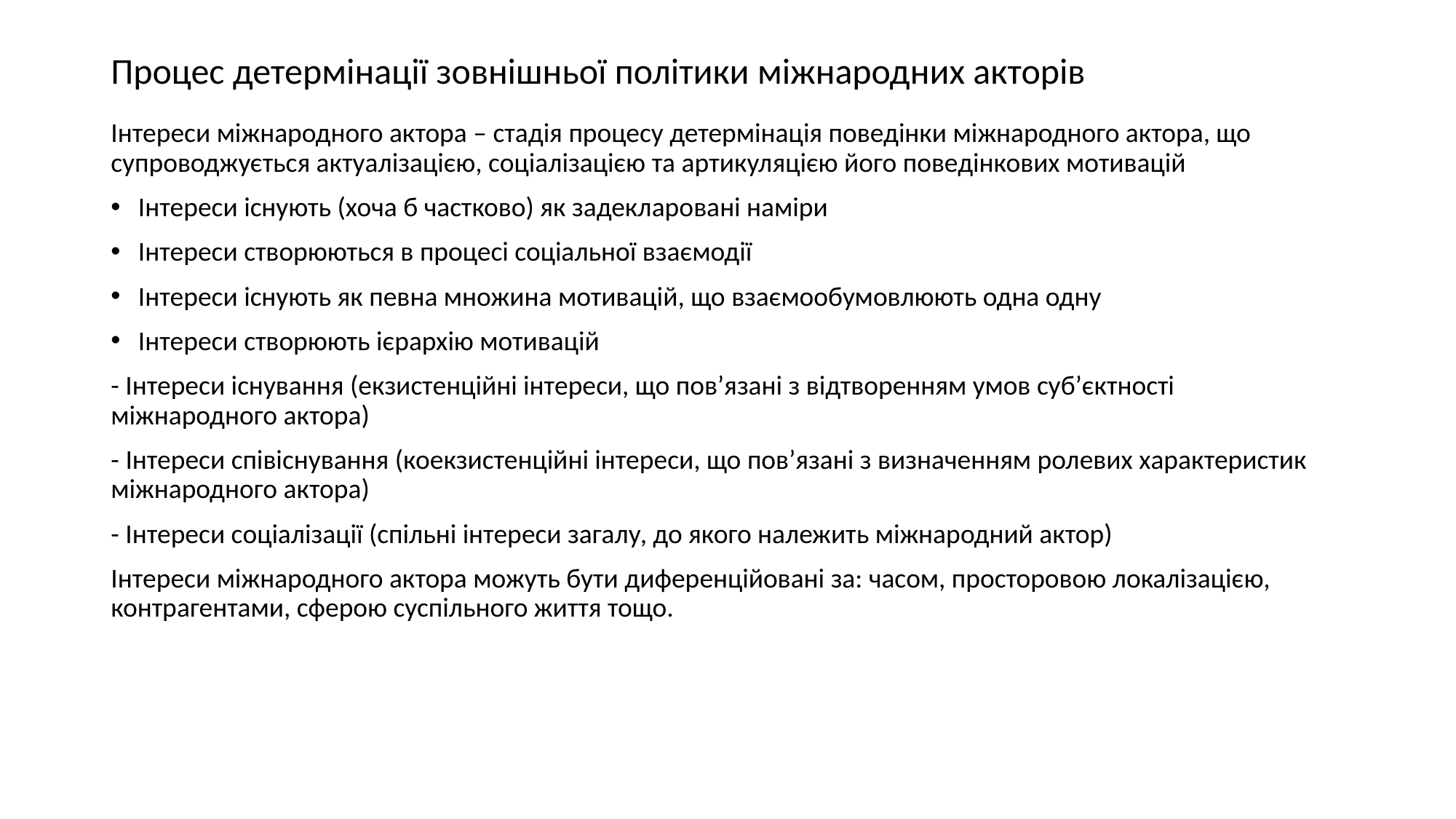

# Процес детермінації зовнішньої політики міжнародних акторів
Інтереси міжнародного актора – стадія процесу детермінація поведінки міжнародного актора, що супроводжується актуалізацією, соціалізацією та артикуляцією його поведінкових мотивацій
Інтереси існують (хоча б частково) як задекларовані наміри
Інтереси створюються в процесі соціальної взаємодії
Інтереси існують як певна множина мотивацій, що взаємообумовлюють одна одну
Інтереси створюють ієрархію мотивацій
- Інтереси існування (екзистенційні інтереси, що пов’язані з відтворенням умов суб’єктності міжнародного актора)
- Інтереси співіснування (коекзистенційні інтереси, що пов’язані з визначенням ролевих характеристик міжнародного актора)
- Інтереси соціалізації (спільні інтереси загалу, до якого належить міжнародний актор)
Інтереси міжнародного актора можуть бути диференційовані за: часом, просторовою локалізацією, контрагентами, сферою суспільного життя тощо.